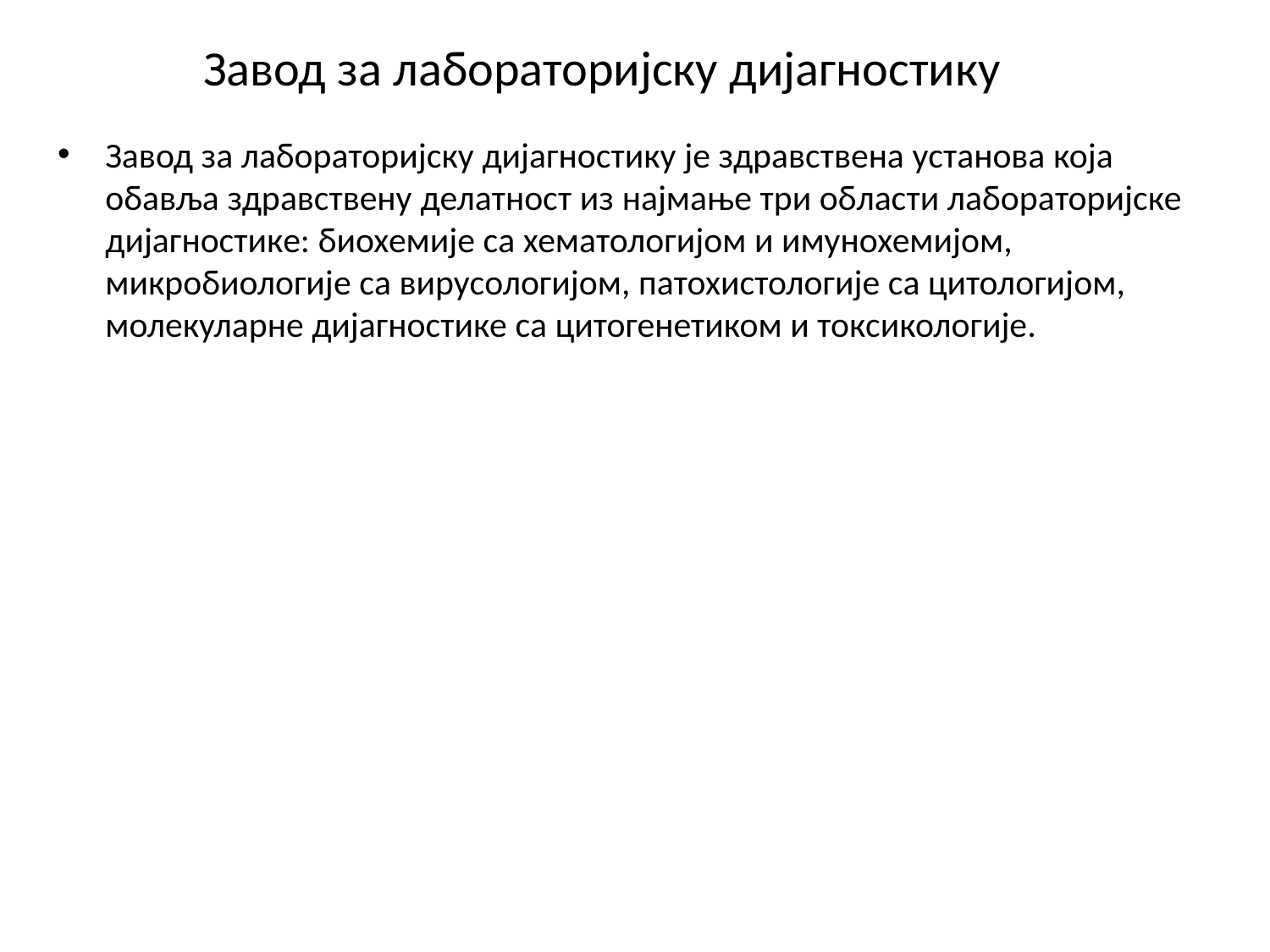

# Завод за лабораторијску дијагностику
Завод за лабораторијску дијагностику је здравствена установа која обавља здравствену делатност из најмање три области лабораторијске дијагностике: биохемије са хематологијом и имунохемијом, микробиологије са вирусологијом, патохистологије са цитологијом, молекуларне дијагностике са цитогенетиком и токсикологије.